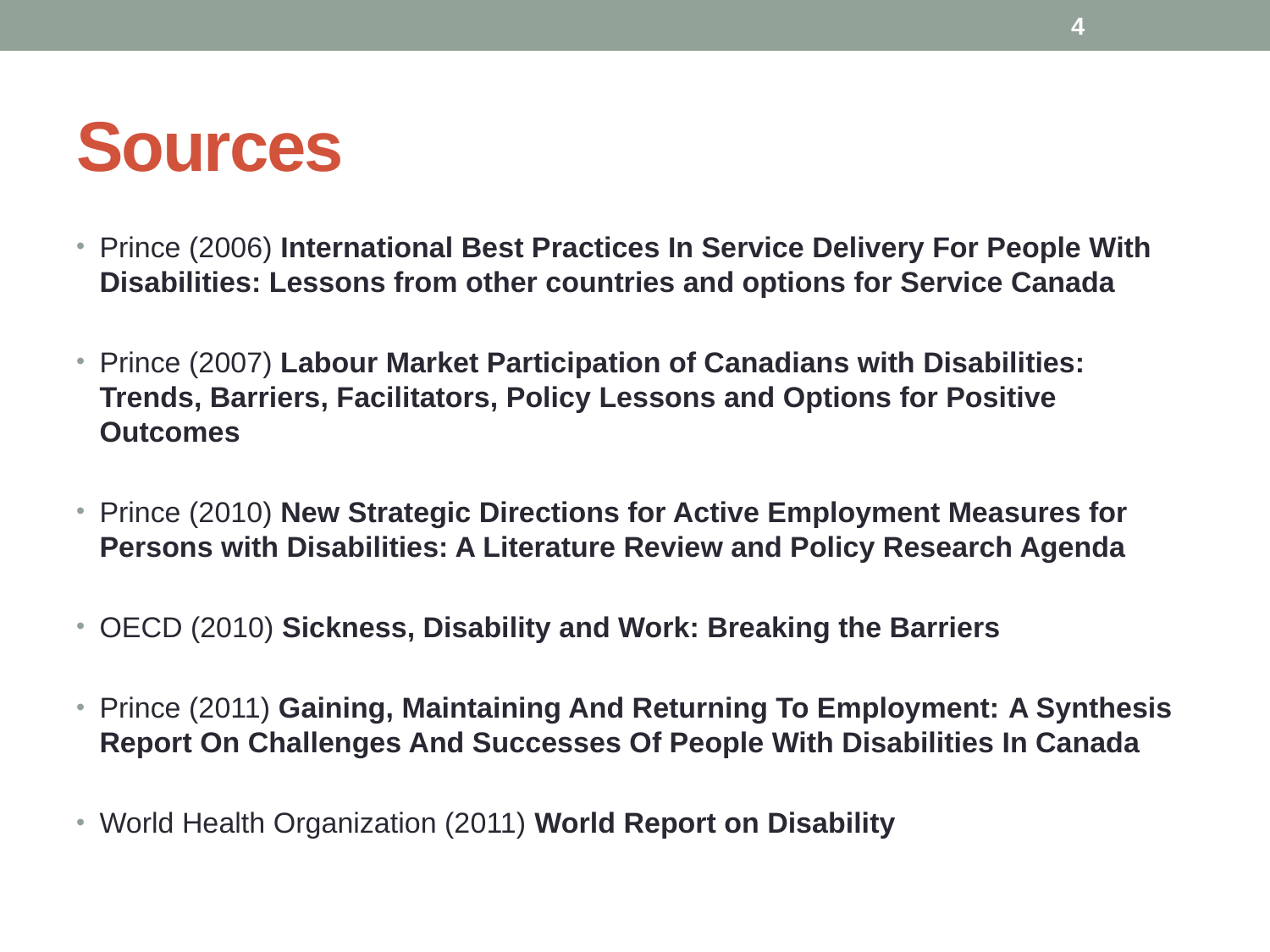

4
# Sources
Prince (2006) International Best Practices In Service Delivery For People With Disabilities: Lessons from other countries and options for Service Canada

Prince (2007) Labour Market Participation of Canadians with Disabilities: Trends, Barriers, Facilitators, Policy Lessons and Options for Positive Outcomes

Prince (2010) New Strategic Directions for Active Employment Measures for Persons with Disabilities: A Literature Review and Policy Research Agenda

OECD (2010) Sickness, Disability and Work: Breaking the Barriers

Prince (2011) Gaining, Maintaining And Returning To Employment: A Synthesis Report On Challenges And Successes Of People With Disabilities In Canada

World Health Organization (2011) World Report on Disability